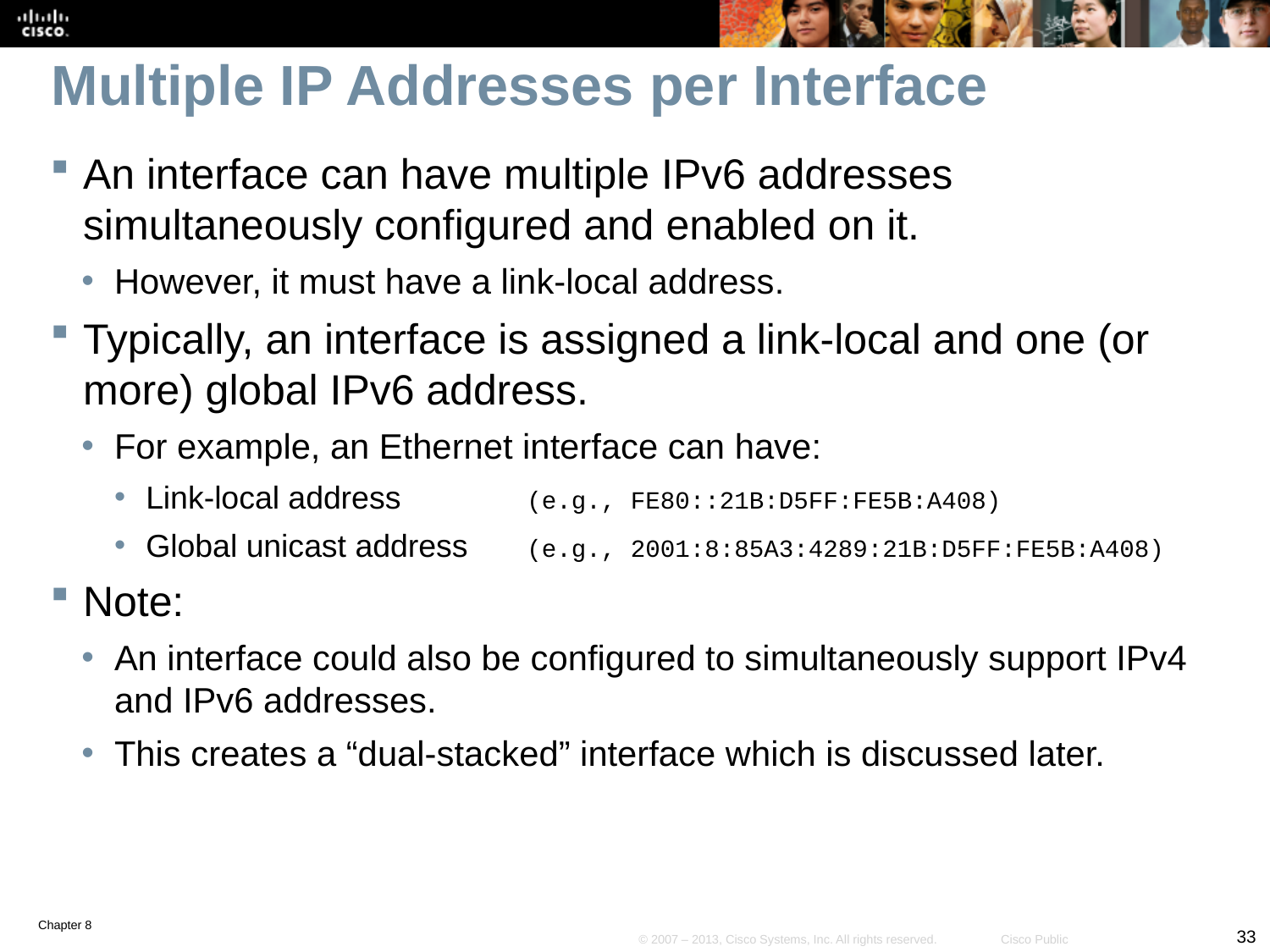

# Multiple IP Addresses per Interface
An interface can have multiple IPv6 addresses simultaneously configured and enabled on it.
However, it must have a link-local address.
Typically, an interface is assigned a link-local and one (or more) global IPv6 address.
For example, an Ethernet interface can have:
Link-local address 	(e.g., FE80::21B:D5FF:FE5B:A408)
Global unicast address	(e.g., 2001:8:85A3:4289:21B:D5FF:FE5B:A408)
Note:
An interface could also be configured to simultaneously support IPv4 and IPv6 addresses.
This creates a “dual-stacked” interface which is discussed later.